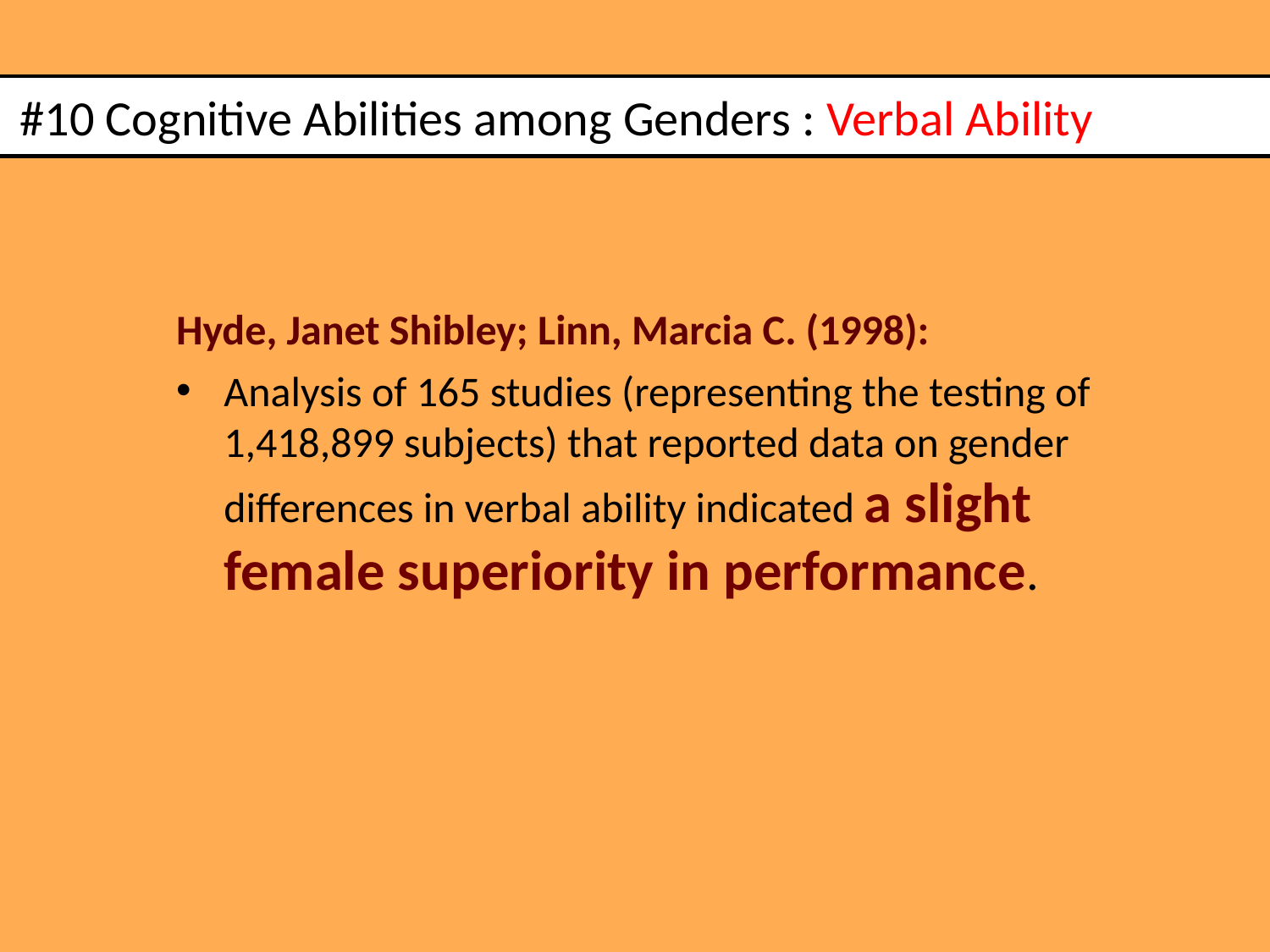

# #10 Cognitive Abilities among Genders : Verbal Ability
Hyde, Janet Shibley; Linn, Marcia C. (1998):
Analysis of 165 studies (representing the testing of 1,418,899 subjects) that reported data on gender differences in verbal ability indicated a slight female superiority in performance.